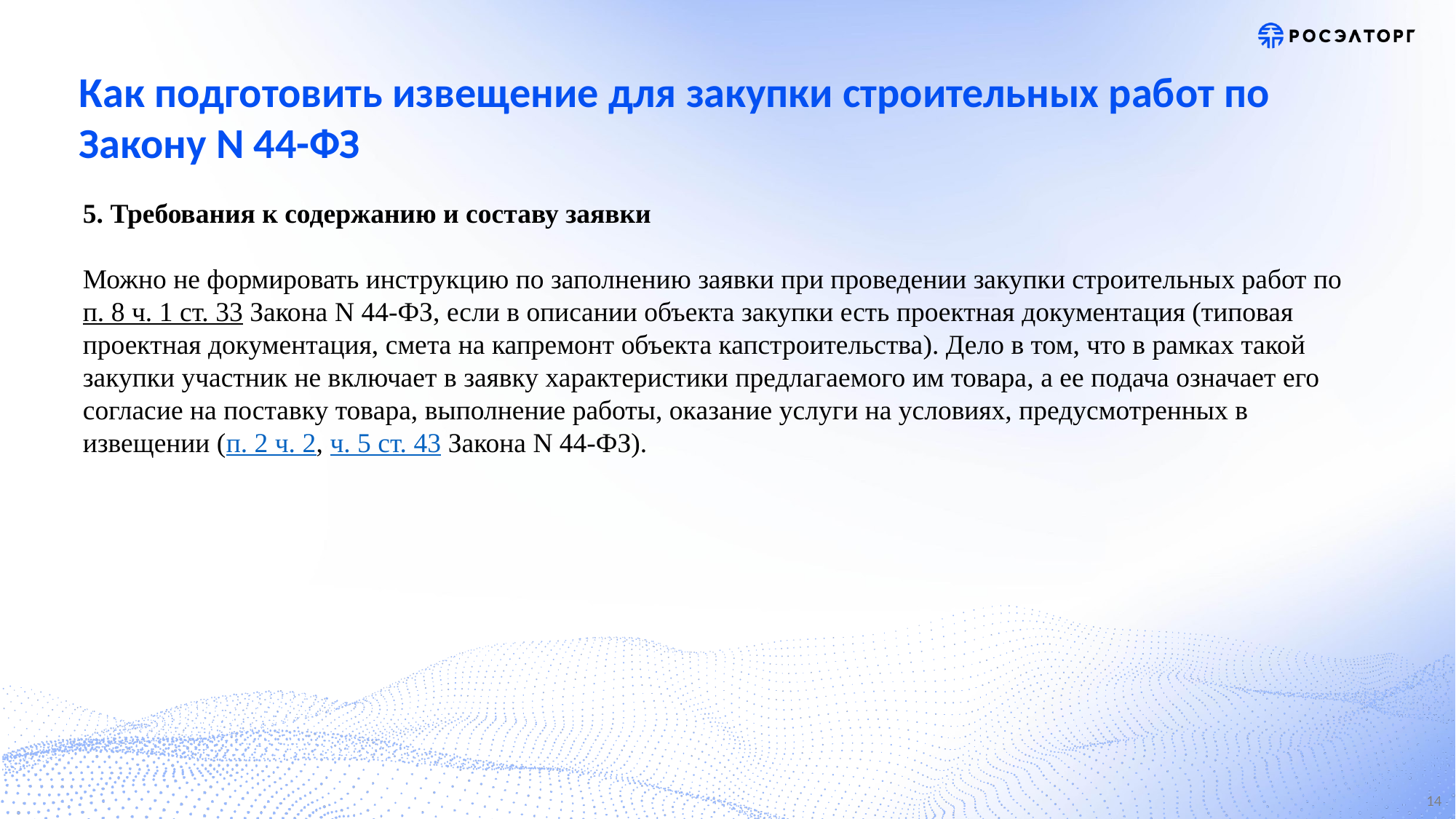

# Как подготовить извещение для закупки строительных работ по Закону N 44-ФЗ
5. Требования к содержанию и составу заявки

Можно не формировать инструкцию по заполнению заявки при проведении закупки строительных работ по п. 8 ч. 1 ст. 33 Закона N 44-ФЗ, если в описании объекта закупки есть проектная документация (типовая проектная документация, смета на капремонт объекта капстроительства). Дело в том, что в рамках такой закупки участник не включает в заявку характеристики предлагаемого им товара, а ее подача означает его согласие на поставку товара, выполнение работы, оказание услуги на условиях, предусмотренных в извещении (п. 2 ч. 2, ч. 5 ст. 43 Закона N 44-ФЗ).